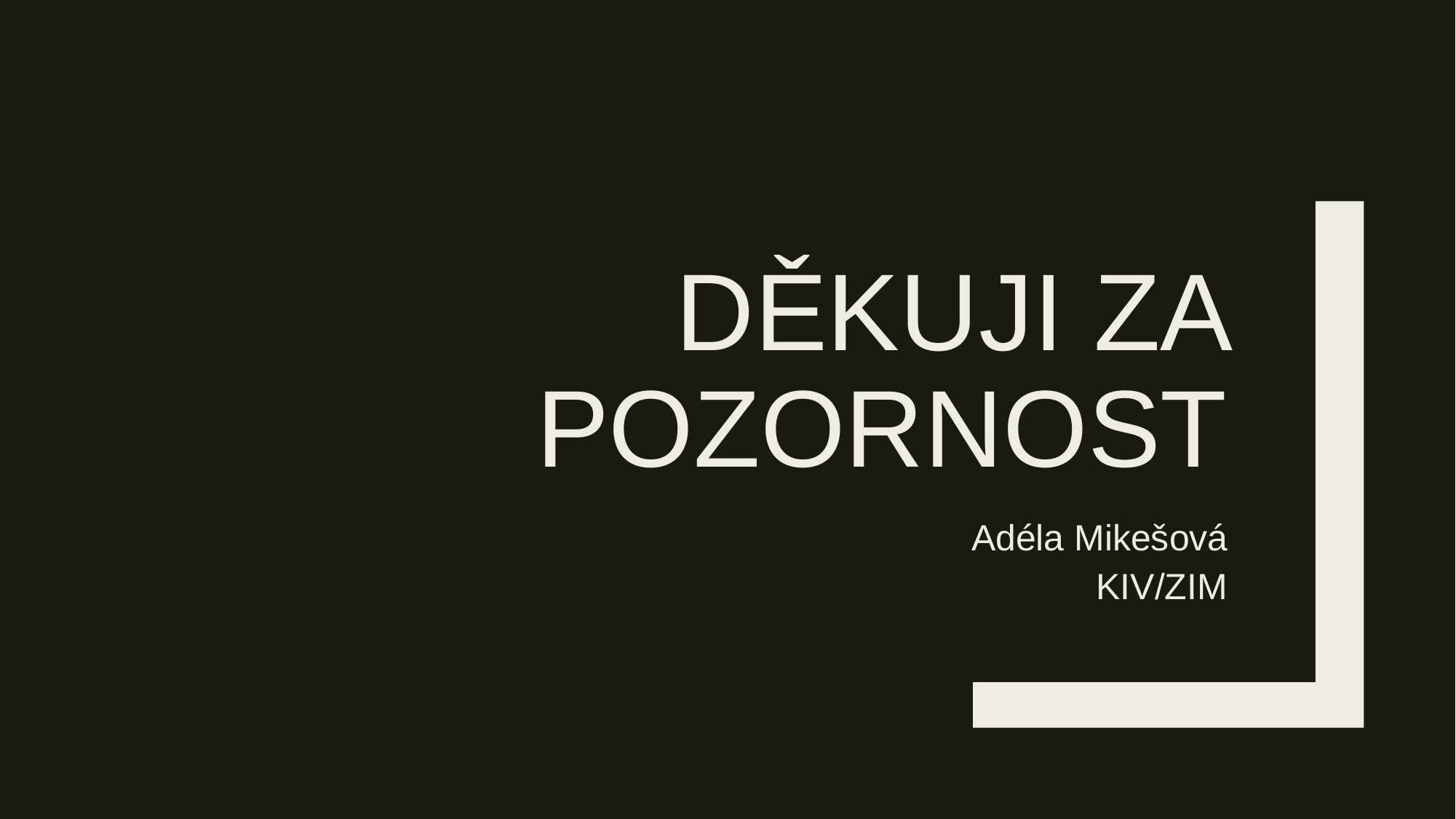

# Děkuji za pozornost
Adéla Mikešová
KIV/ZIM